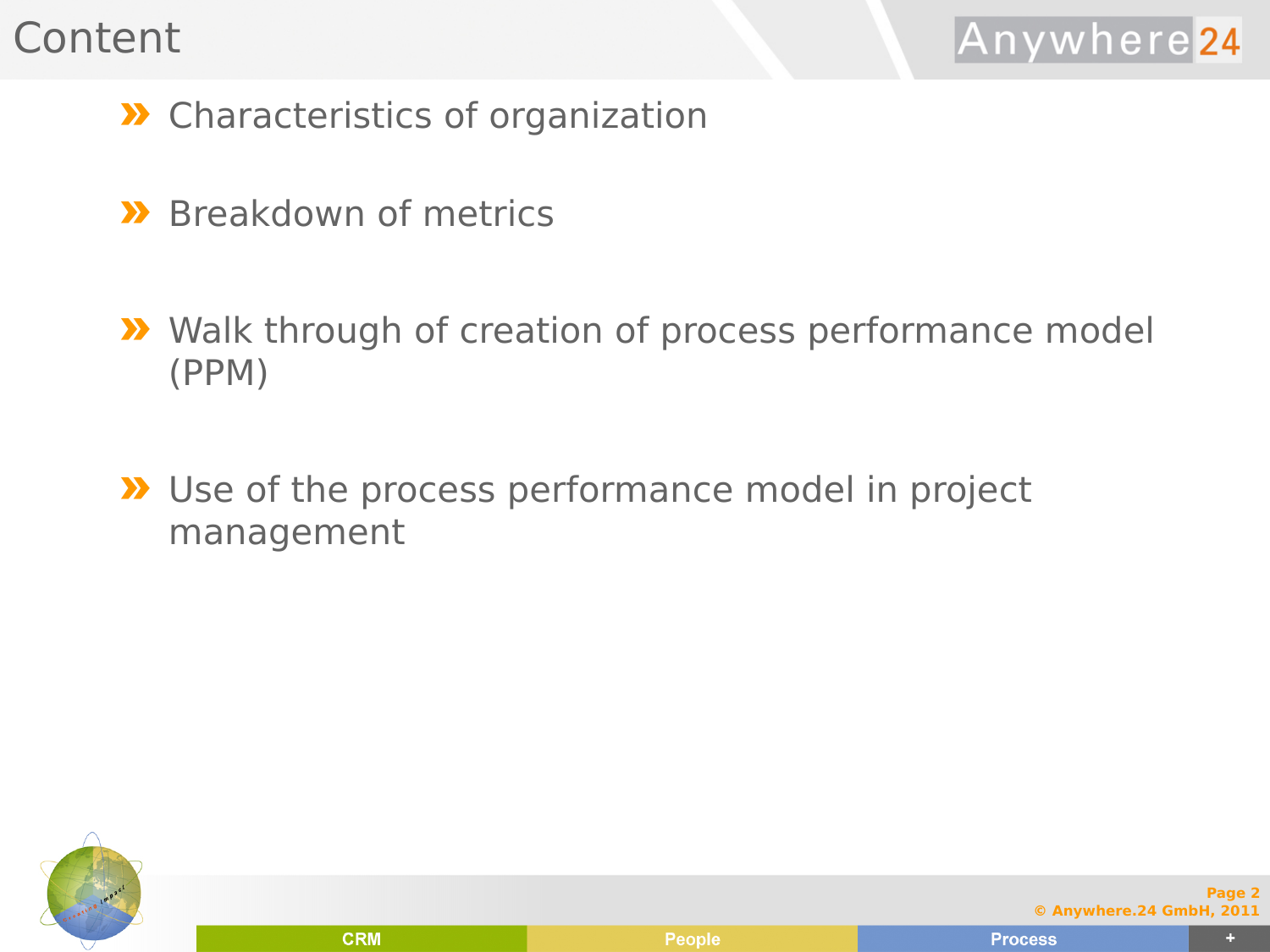

# Content
Characteristics of organization

Breakdown of metrics

Walk through of creation of process performance model (PPM)

Use of the process performance model in project management

Page 2
© Anywhere.24 GmbH, 2011